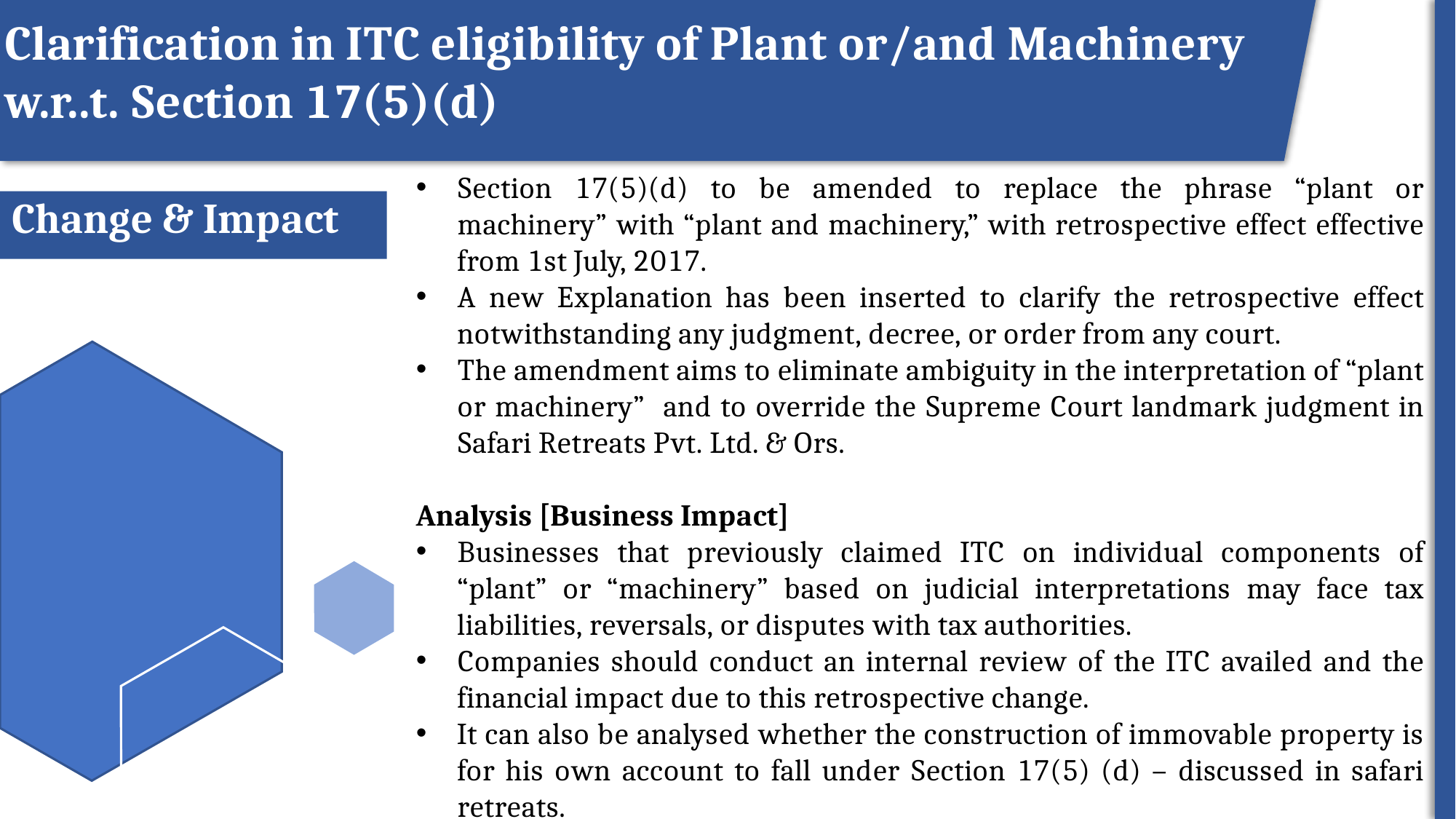

Clarification in ITC eligibility of Plant or/and Machinery w.r..t. Section 17(5)(d)
ROI
Section 17(5)(d) to be amended to replace the phrase “plant or machinery” with “plant and machinery,” with retrospective effect effective from 1st July, 2017.
A new Explanation has been inserted to clarify the retrospective effect notwithstanding any judgment, decree, or order from any court.
The amendment aims to eliminate ambiguity in the interpretation of “plant or machinery”  and to override the Supreme Court landmark judgment in Safari Retreats Pvt. Ltd. & Ors.

Analysis [Business Impact]
Businesses that previously claimed ITC on individual components of “plant” or “machinery” based on judicial interpretations may face tax liabilities, reversals, or disputes with tax authorities.
Companies should conduct an internal review of the ITC availed and the financial impact due to this retrospective change.
It can also be analysed whether the construction of immovable property is for his own account to fall under Section 17(5) (d) – discussed in safari retreats.
# Change & Impact
58